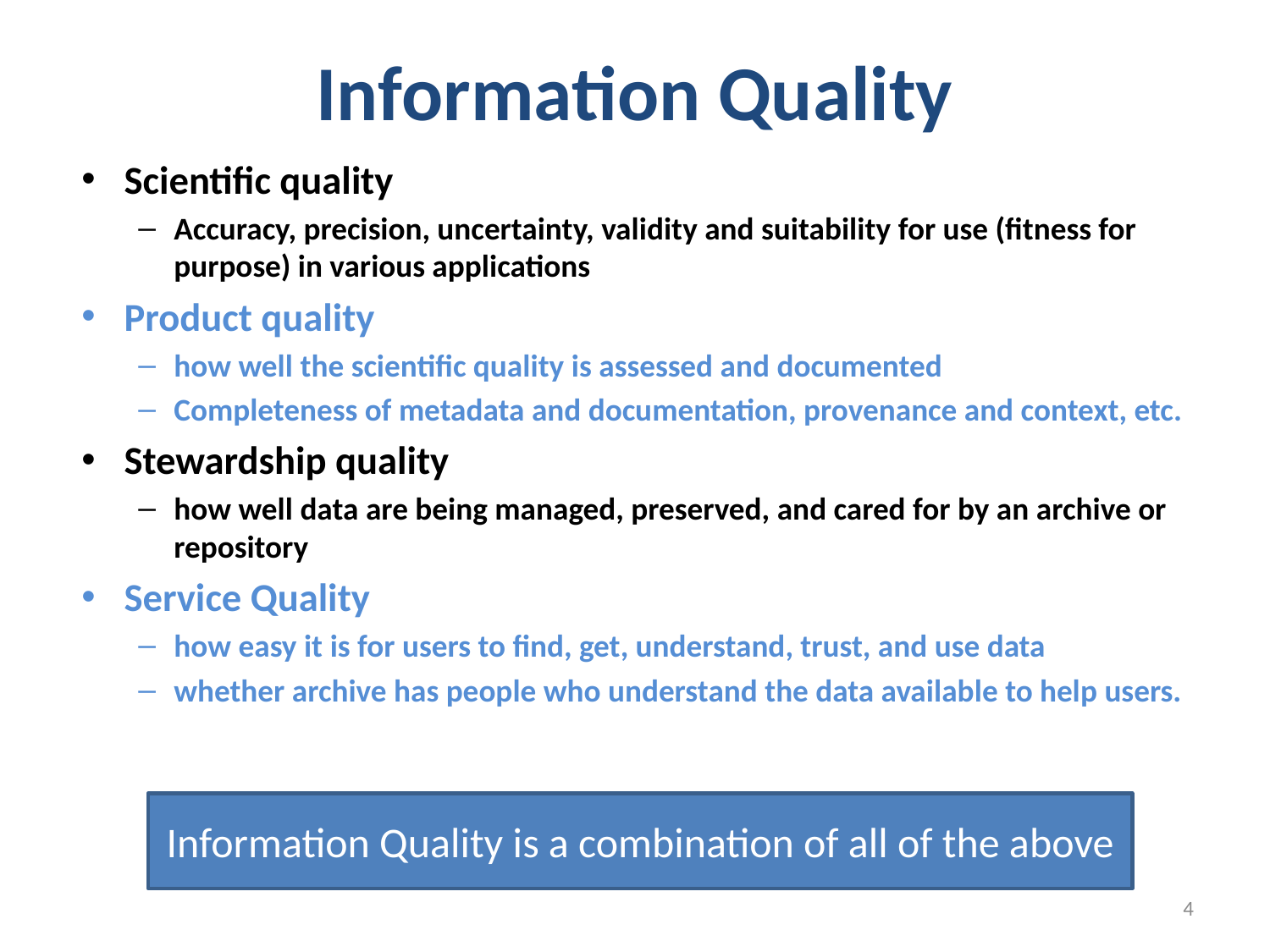

# Information Quality
Scientific quality
Accuracy, precision, uncertainty, validity and suitability for use (fitness for purpose) in various applications
Product quality
how well the scientific quality is assessed and documented
Completeness of metadata and documentation, provenance and context, etc.
Stewardship quality
how well data are being managed, preserved, and cared for by an archive or repository
Service Quality
how easy it is for users to find, get, understand, trust, and use data
whether archive has people who understand the data available to help users.
Information Quality is a combination of all of the above
4